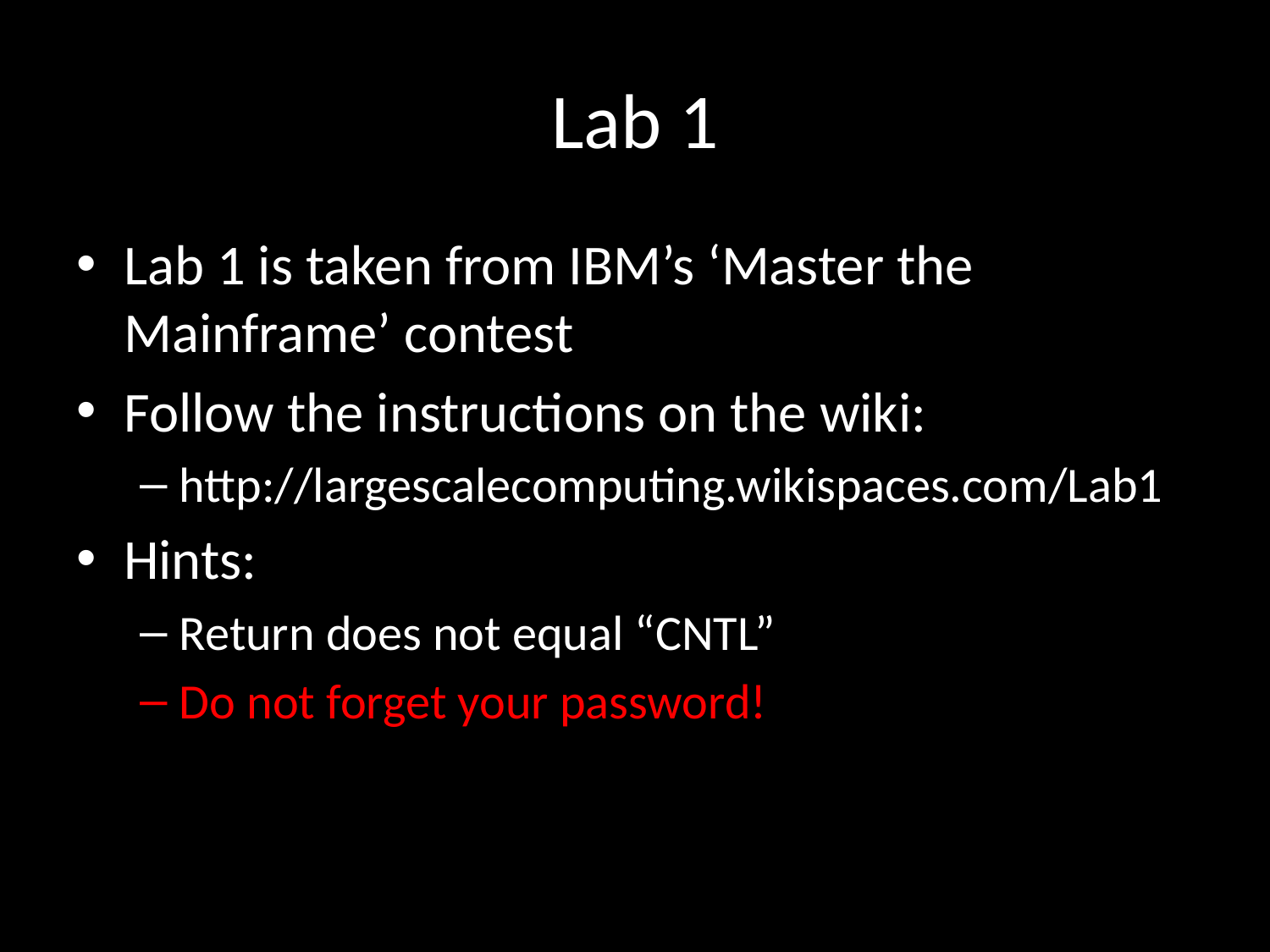

# Lab 1
Lab 1 is taken from IBM’s ‘Master the Mainframe’ contest
Follow the instructions on the wiki:
http://largescalecomputing.wikispaces.com/Lab1
Hints:
Return does not equal “CNTL”
Do not forget your password!